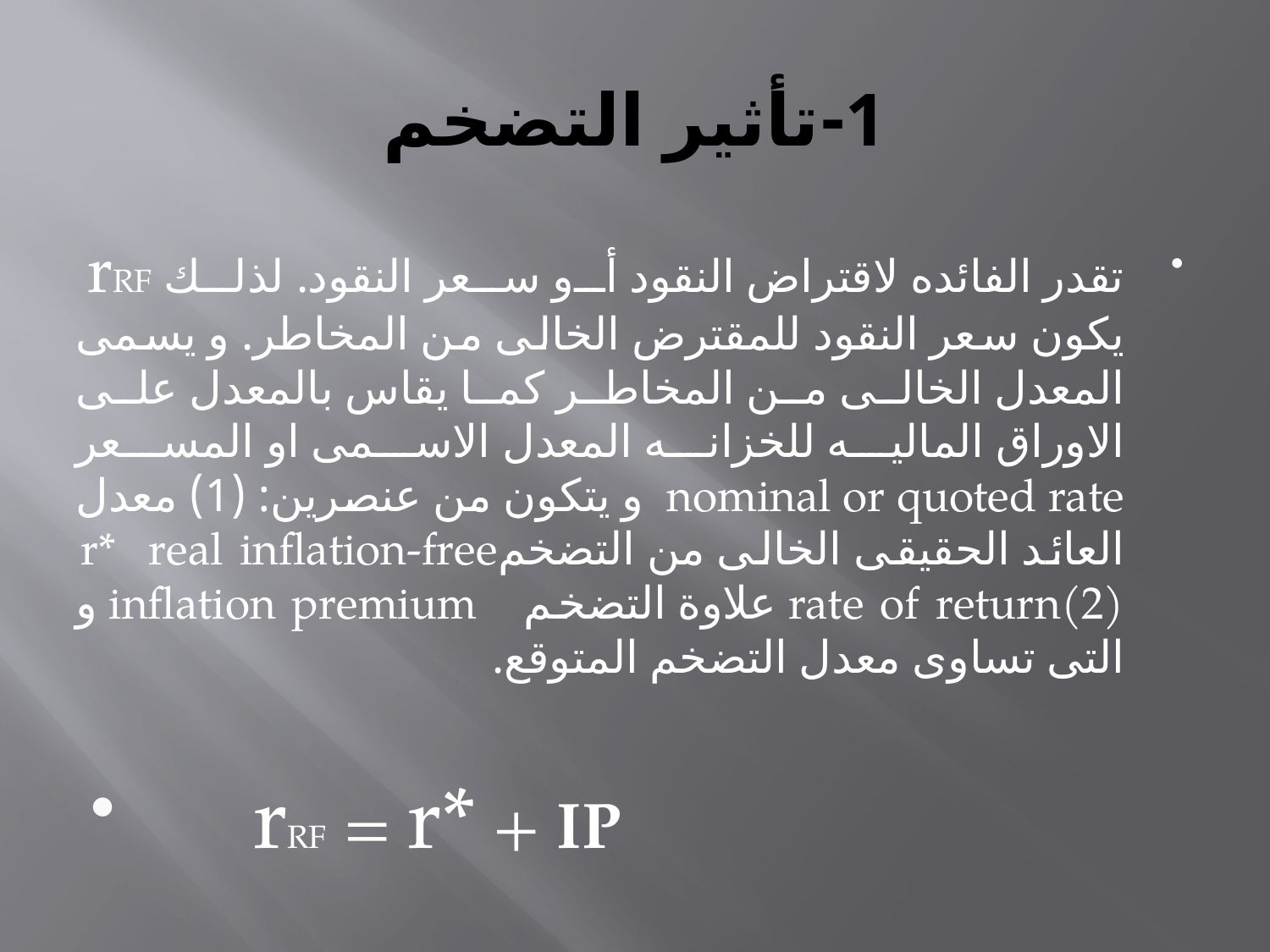

# 1-تأثير التضخم
تقدر الفائده لاقتراض النقود أو سعر النقود. لذلك rRF  يكون سعر النقود للمقترض الخالى من المخاطر. و يسمى المعدل الخالى من المخاطر كما يقاس بالمعدل على الاوراق الماليه للخزانه المعدل الاسمى او المسعر nominal or quoted rate  و يتكون من عنصرين: (1) معدل العائد الحقيقى الخالى من التضخمr*  real inflation-free rate of return(2) علاوة التضخم    inflation premium و التى تساوى معدل التضخم المتوقع.

     rRF = r* + IP